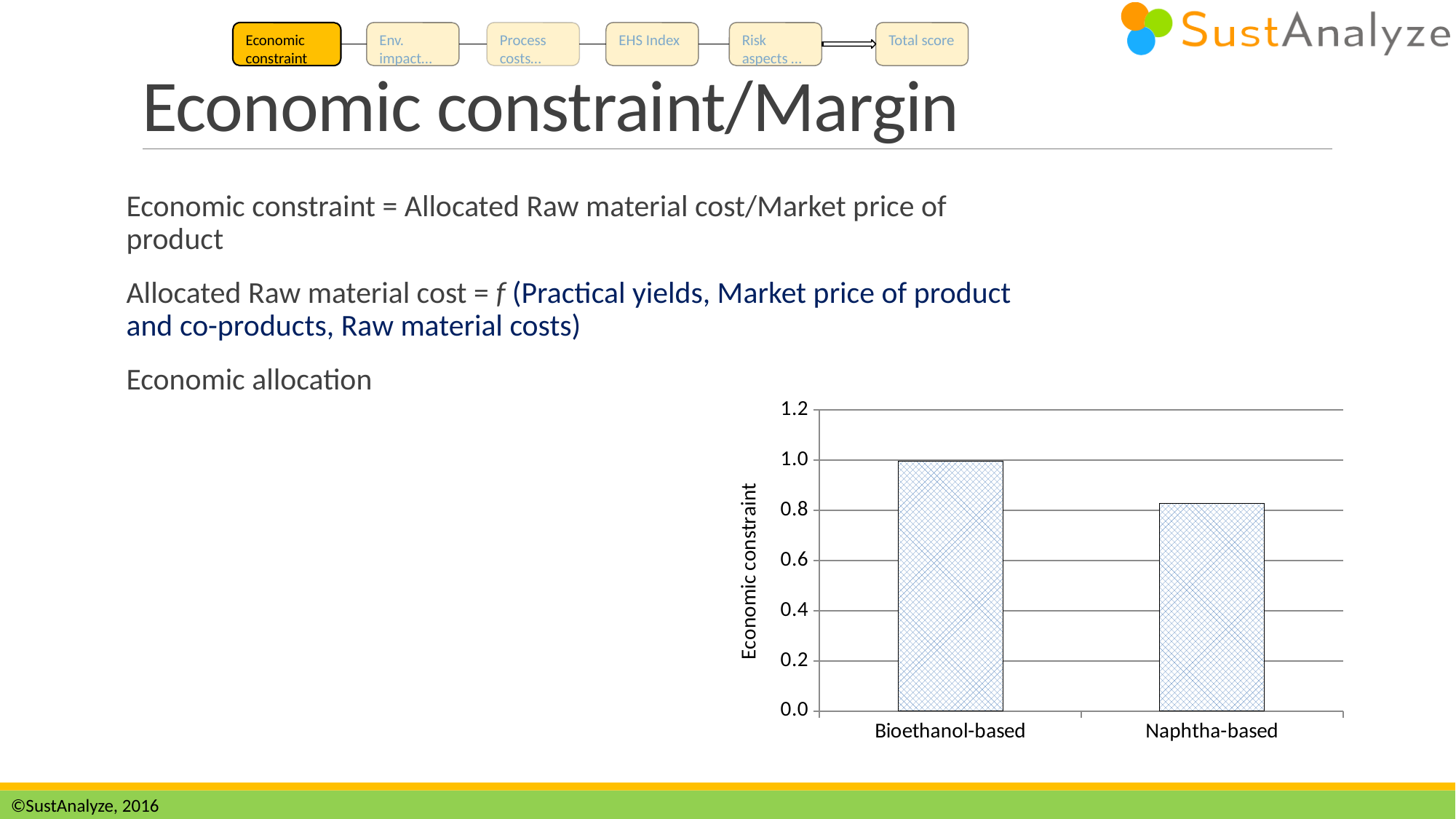

Economic constraint
Env. impact…
Process costs…
EHS Index
Risk aspects …
Total score

# Economic constraint/Margin
Economic constraint = Allocated Raw material cost/Market price of product
Allocated Raw material cost = f (Practical yields, Market price of product and co-products, Raw material costs)
Economic allocation

### Chart

| Category | Economic constraint |
|---|---|
| Bioethanol-based | 0.9973446119351617 |
| Naphtha-based | 0.8289298224745877 |